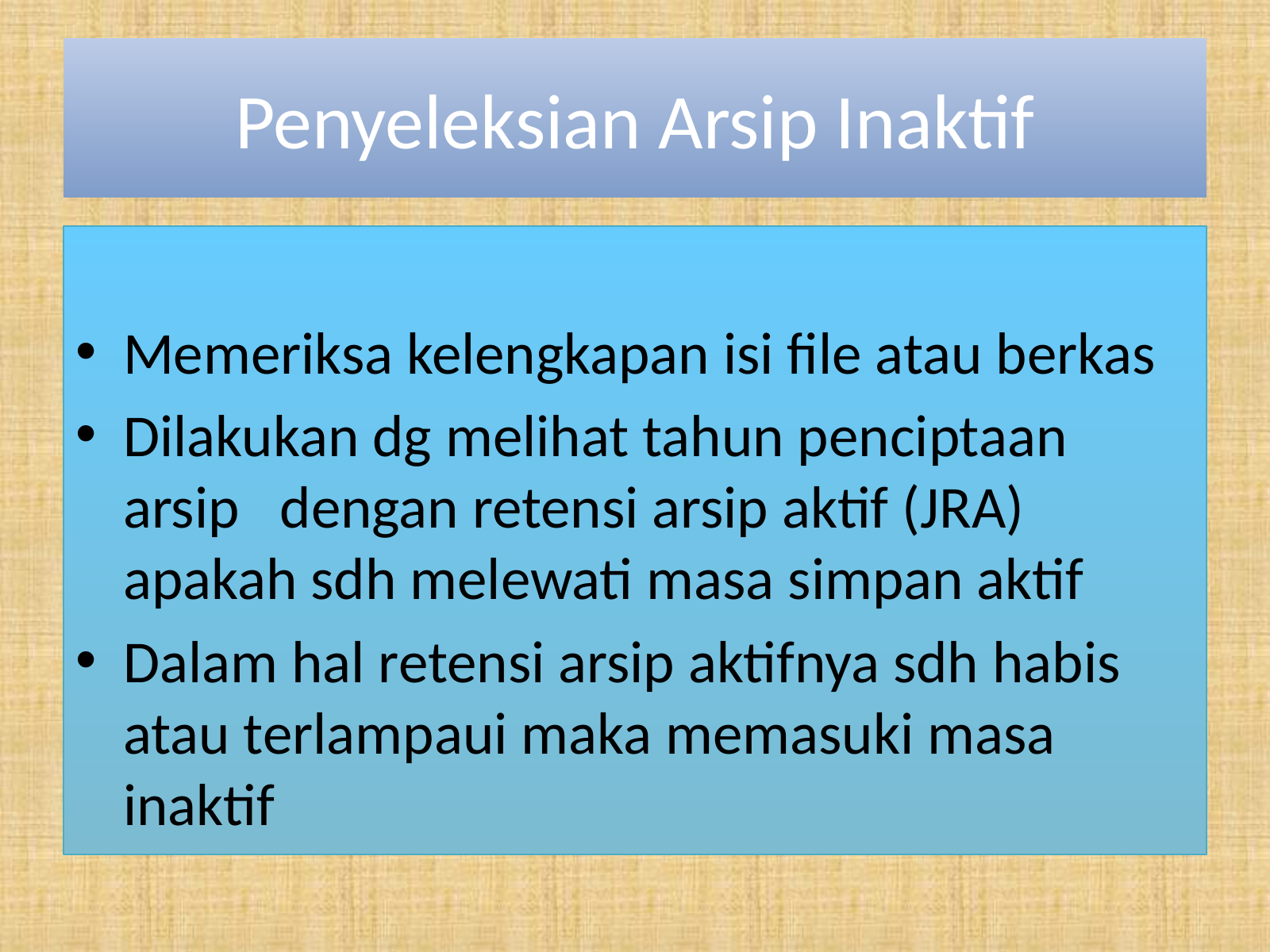

# Penyeleksian Arsip Inaktif

Memeriksa kelengkapan isi file atau berkas
Dilakukan dg melihat tahun penciptaan arsip   dengan retensi arsip aktif (JRA) apakah sdh melewati masa simpan aktif
Dalam hal retensi arsip aktifnya sdh habis atau terlampaui maka memasuki masa inaktif